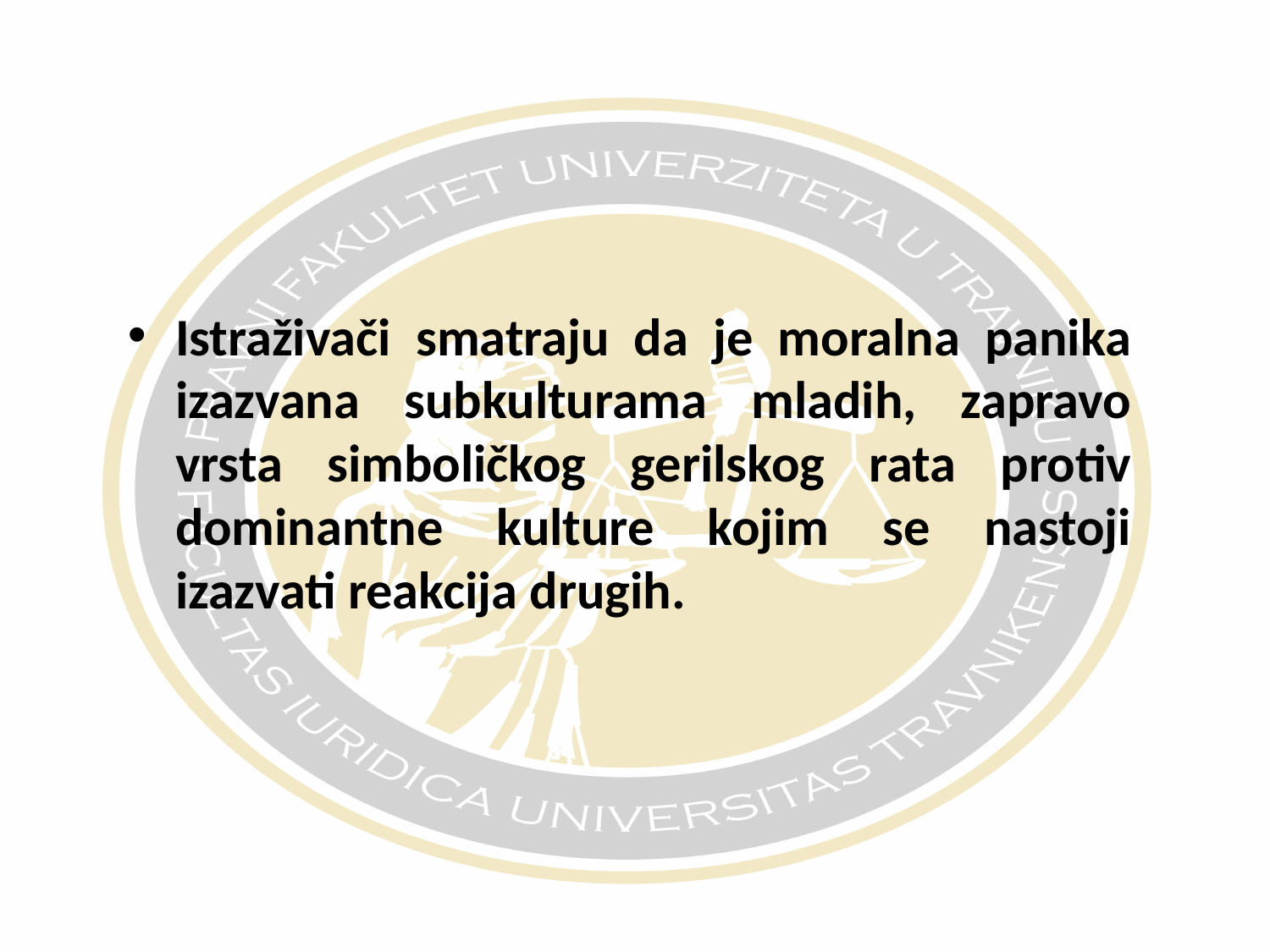

#

Istraživači smatraju da je moralna panika izazvana subkulturama mladih, zapravo vrsta simboličkog gerilskog rata protiv dominantne kulture kojim se nastoji izazvati reakcija drugih.